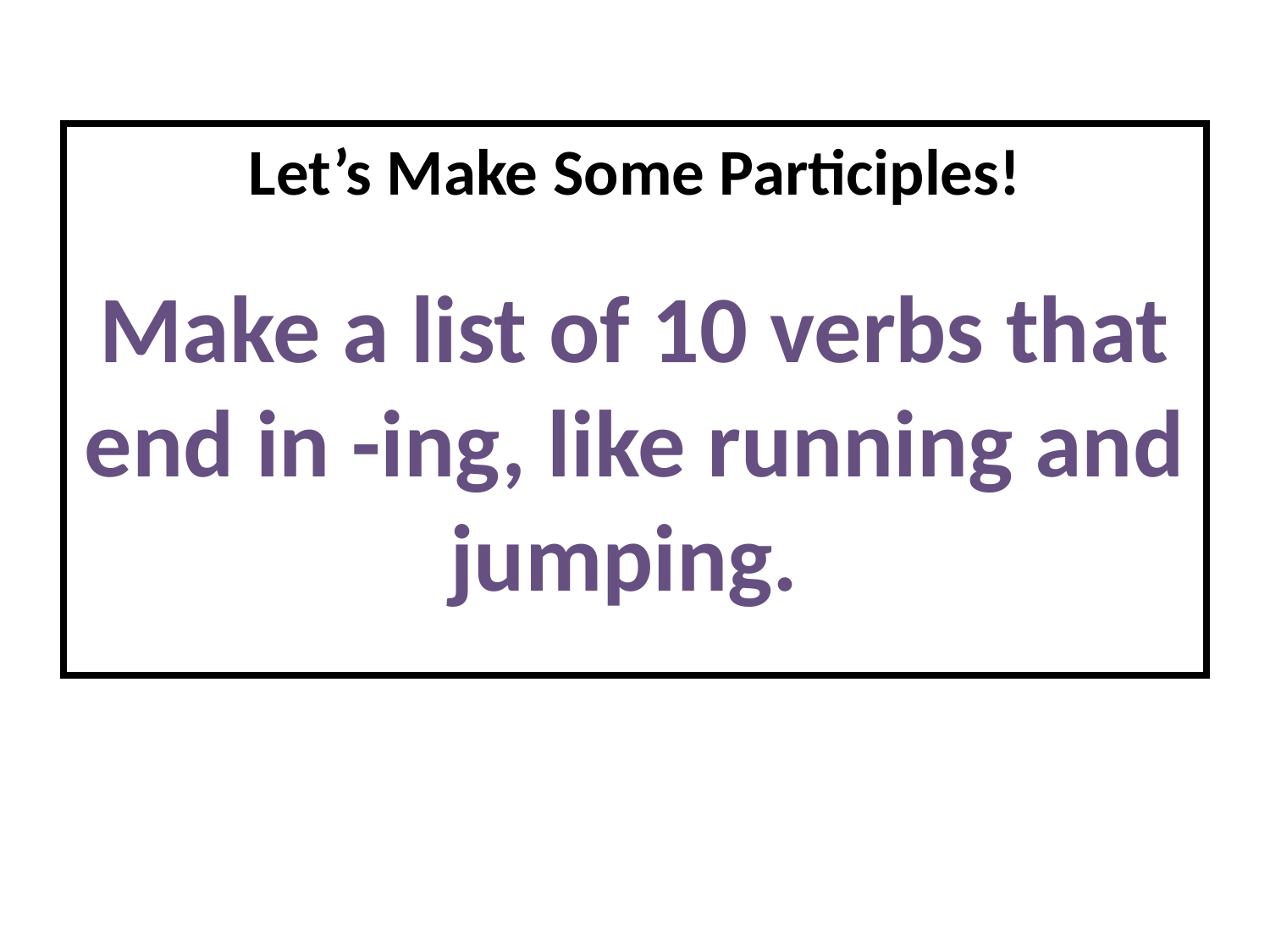

Let’s Make Some Participles!

Make a list of 10 verbs that end in -ing, like running and jumping.